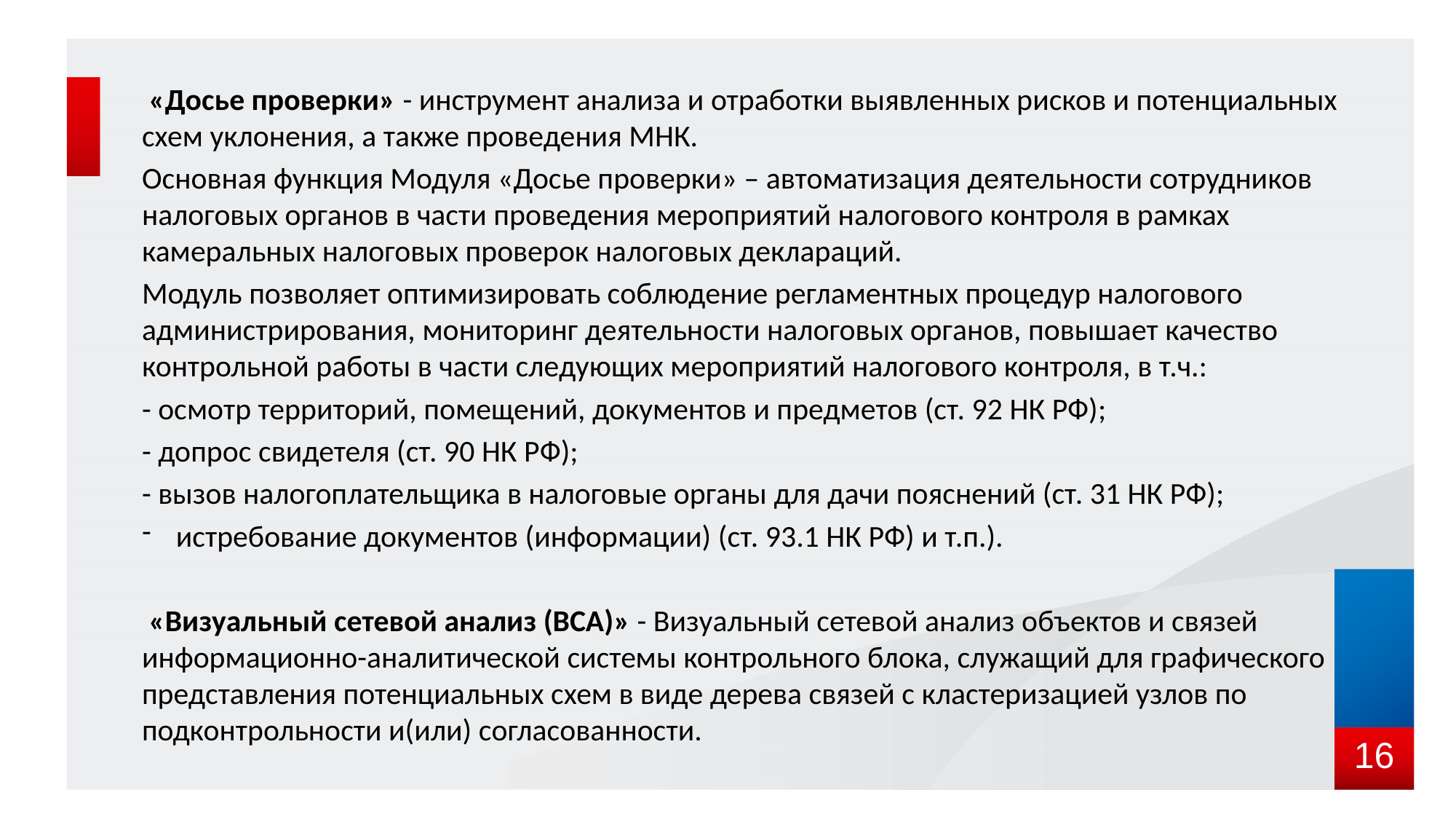

«Досье проверки» - инструмент анализа и отработки выявленных рисков и потенциальных схем уклонения, а также проведения МНК.
Основная функция Модуля «Досье проверки» – автоматизация деятельности сотрудников налоговых органов в части проведения мероприятий налогового контроля в рамках камеральных налоговых проверок налоговых деклараций.
Модуль позволяет оптимизировать соблюдение регламентных процедур налогового администрирования, мониторинг деятельности налоговых органов, повышает качество контрольной работы в части следующих мероприятий налогового контроля, в т.ч.:
- осмотр территорий, помещений, документов и предметов (ст. 92 НК РФ);
- допрос свидетеля (ст. 90 НК РФ);
- вызов налогоплательщика в налоговые органы для дачи пояснений (ст. 31 НК РФ);
истребование документов (информации) (ст. 93.1 НК РФ) и т.п.).

 «Визуальный сетевой анализ (ВСА)» - Визуальный сетевой анализ объектов и связей информационно-аналитической системы контрольного блока, служащий для графического представления потенциальных схем в виде дерева связей с кластеризацией узлов по подконтрольности и(или) согласованности.

16